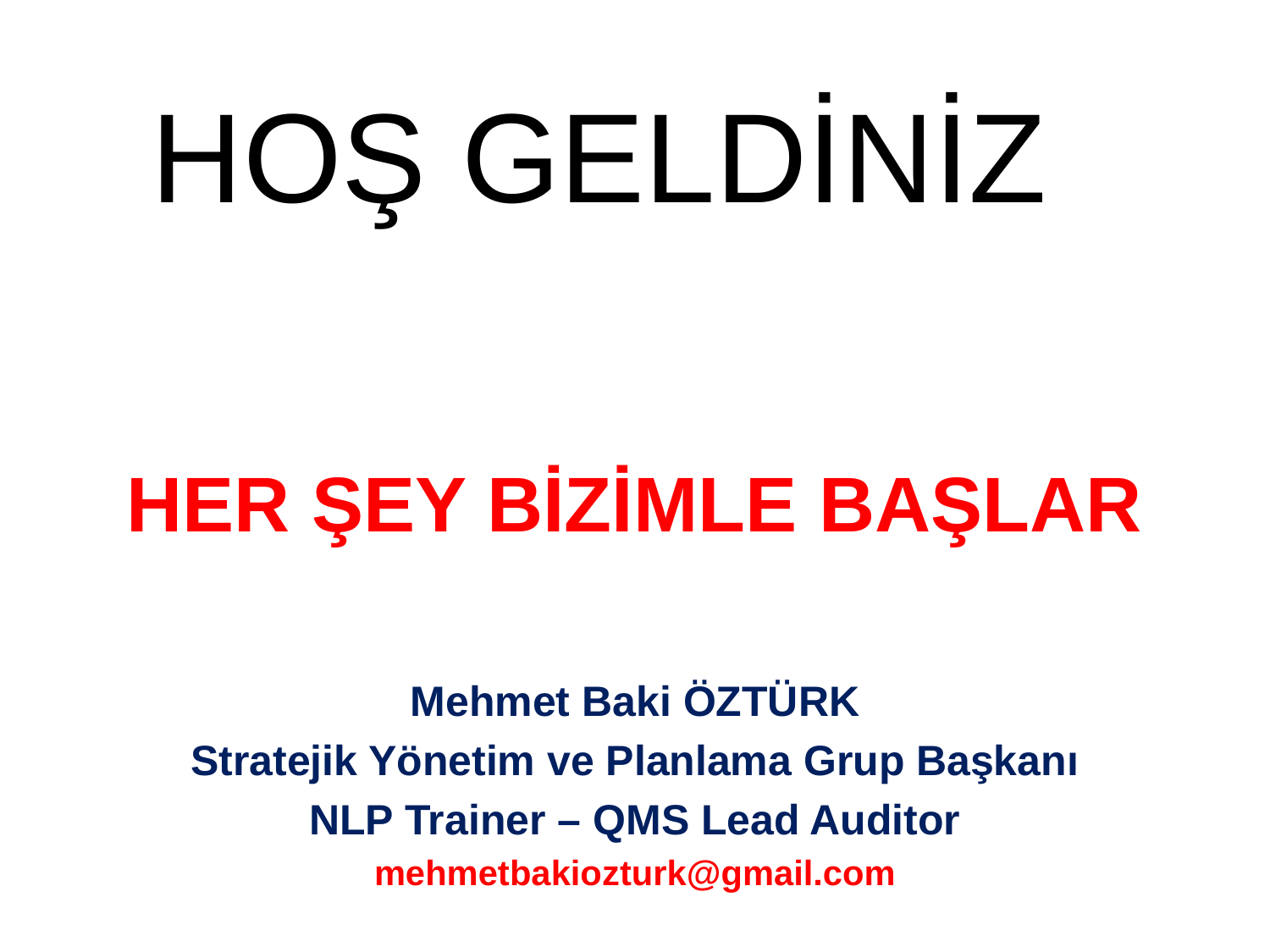

# HOŞ GELDİNİZ

HER ŞEY BİZİMLE BAŞLAR

Mehmet Baki ÖZTÜRK
Stratejik Yönetim ve Planlama Grup Başkanı
NLP Trainer – QMS Lead Auditor
mehmetbakiozturk@gmail.com